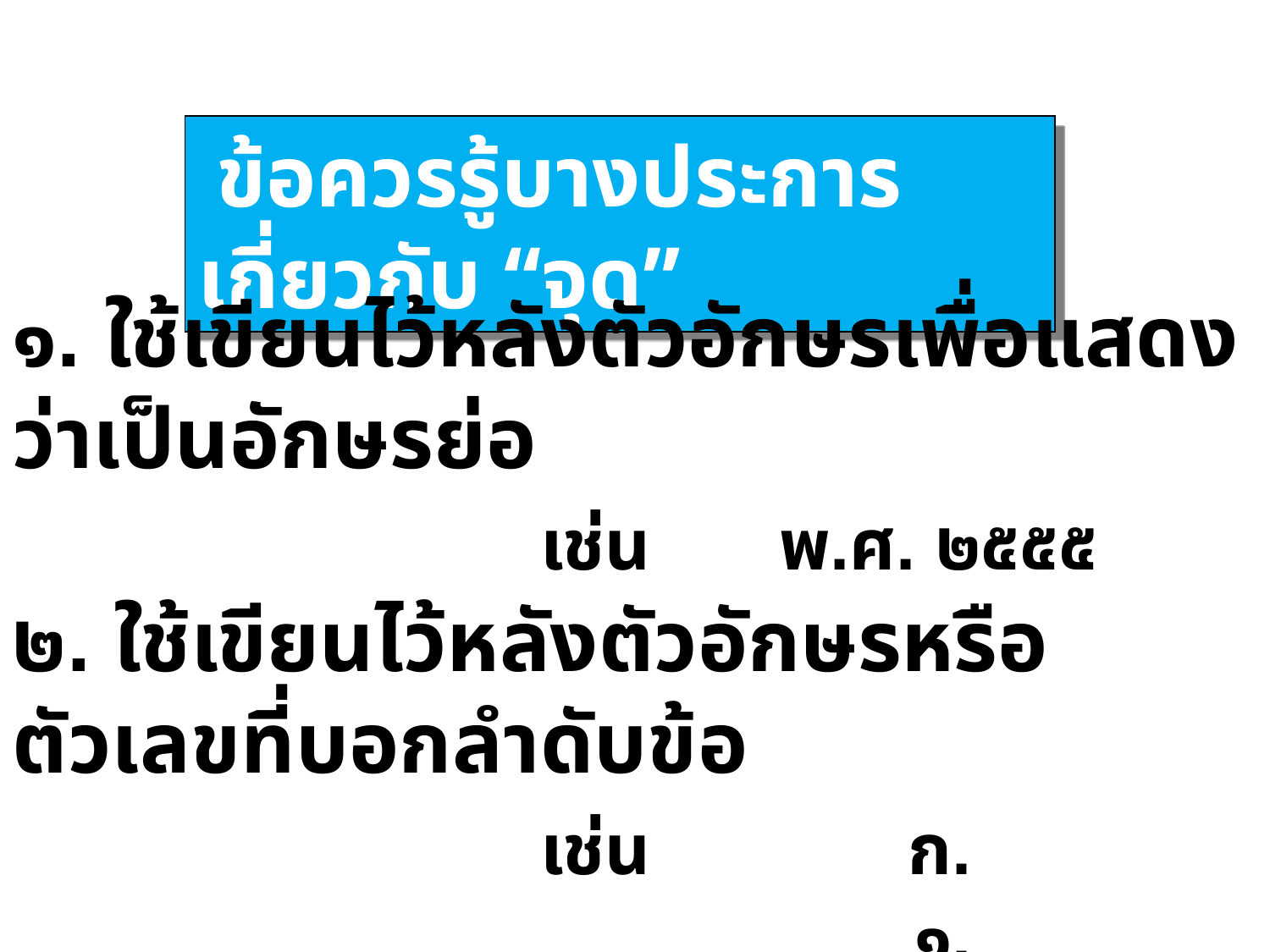

ข้อควรรู้บางประการเกี่ยวกับ “จุด”
๑. ใช้เขียนไว้หลังตัวอักษรเพื่อแสดงว่าเป็นอักษรย่อ
                        เช่น       พ.ศ. ๒๕๕๕
๒. ใช้เขียนไว้หลังตัวอักษรหรือตัวเลขที่บอกลำดับข้อ
                        เช่น              ก.
                                                 ๑.